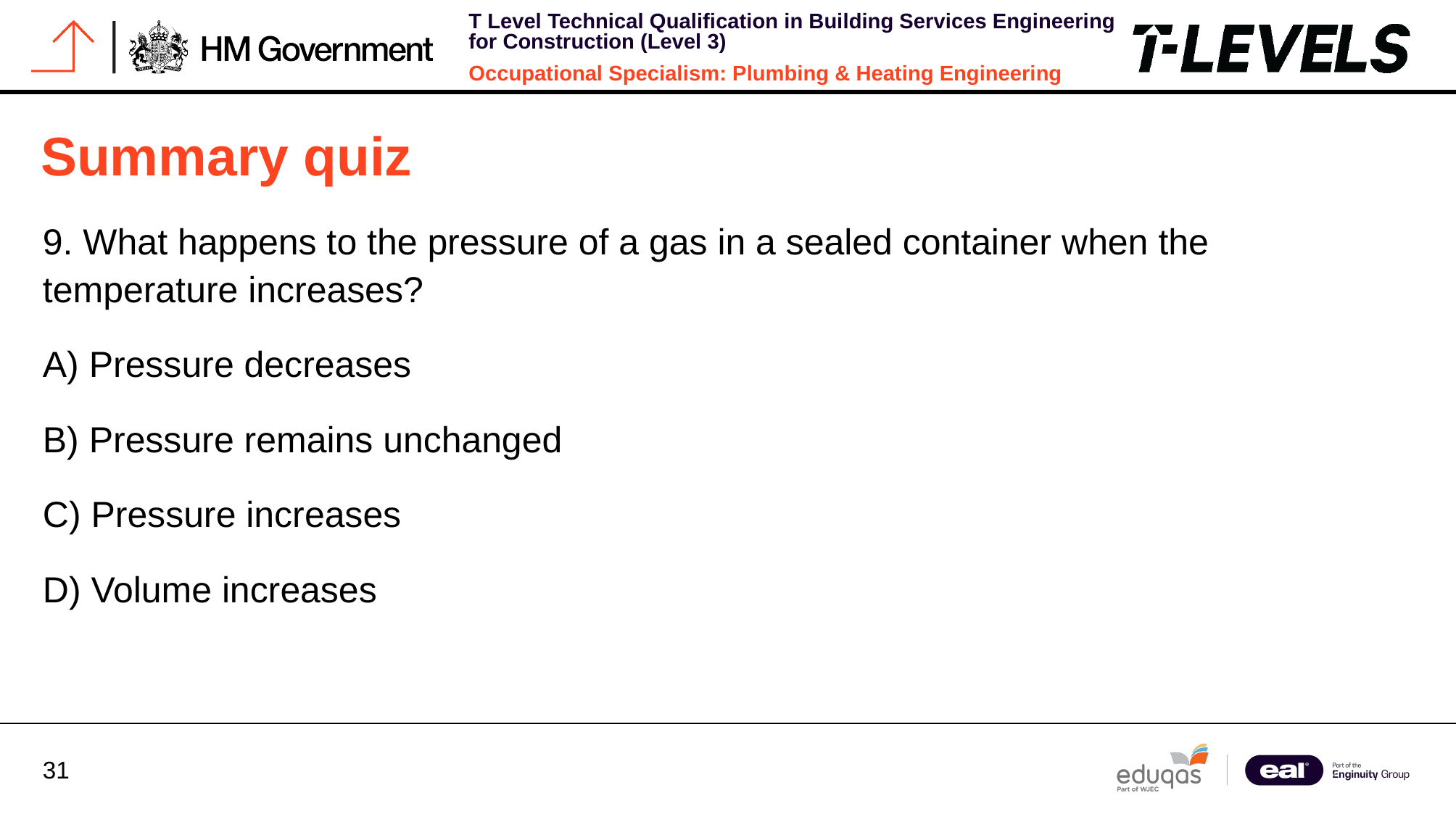

# Summary quiz
9. What happens to the pressure of a gas in a sealed container when the temperature increases?
A) Pressure decreases
B) Pressure remains unchanged
C) Pressure increases
D) Volume increases